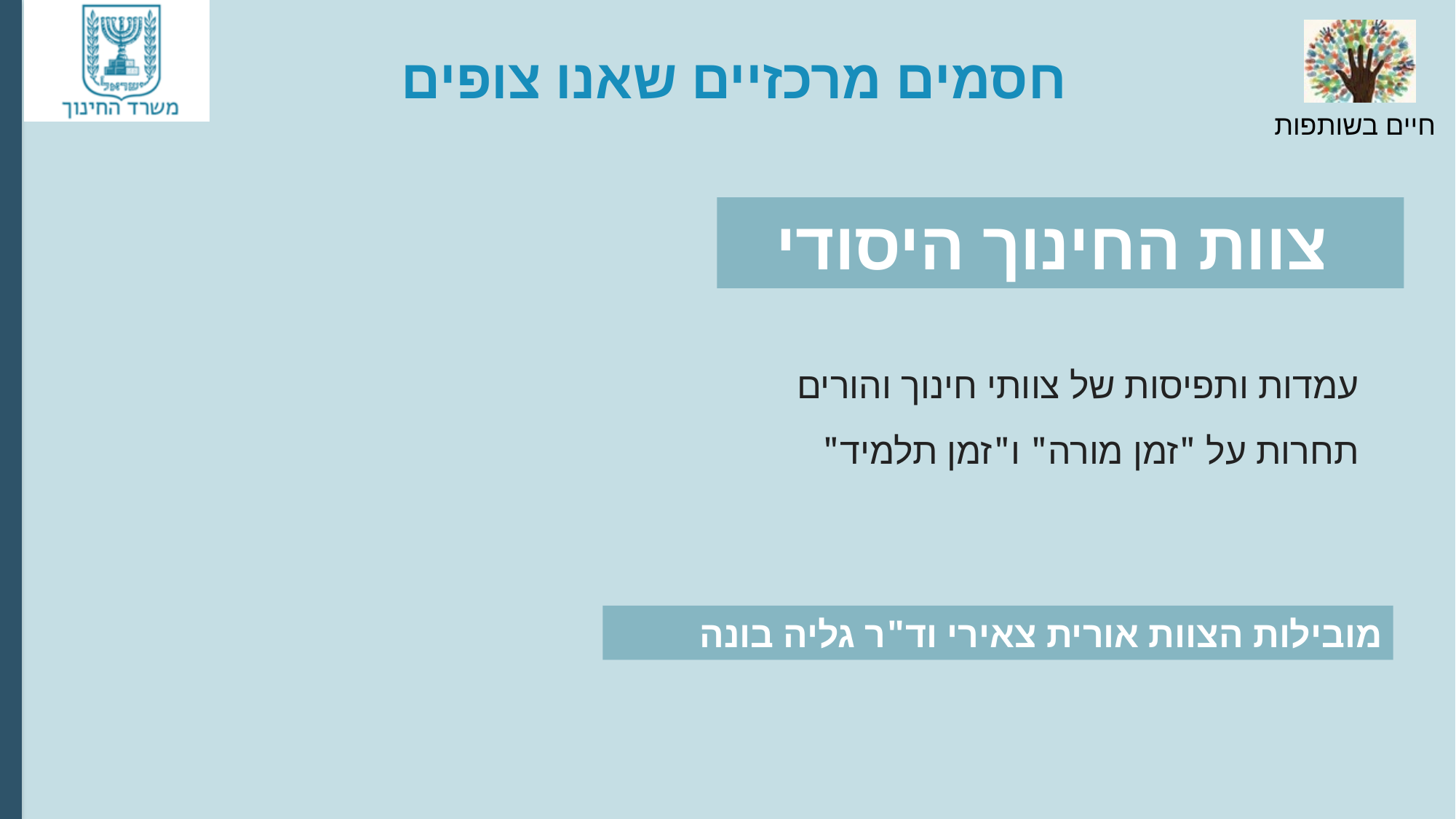

# חסמים מרכזיים שאנו צופים
צוות החינוך היסודי
עמדות ותפיסות של צוותי חינוך והורים
תחרות על "זמן מורה" ו"זמן תלמיד"

מובילות הצוות אורית צאירי וד"ר גליה בונה